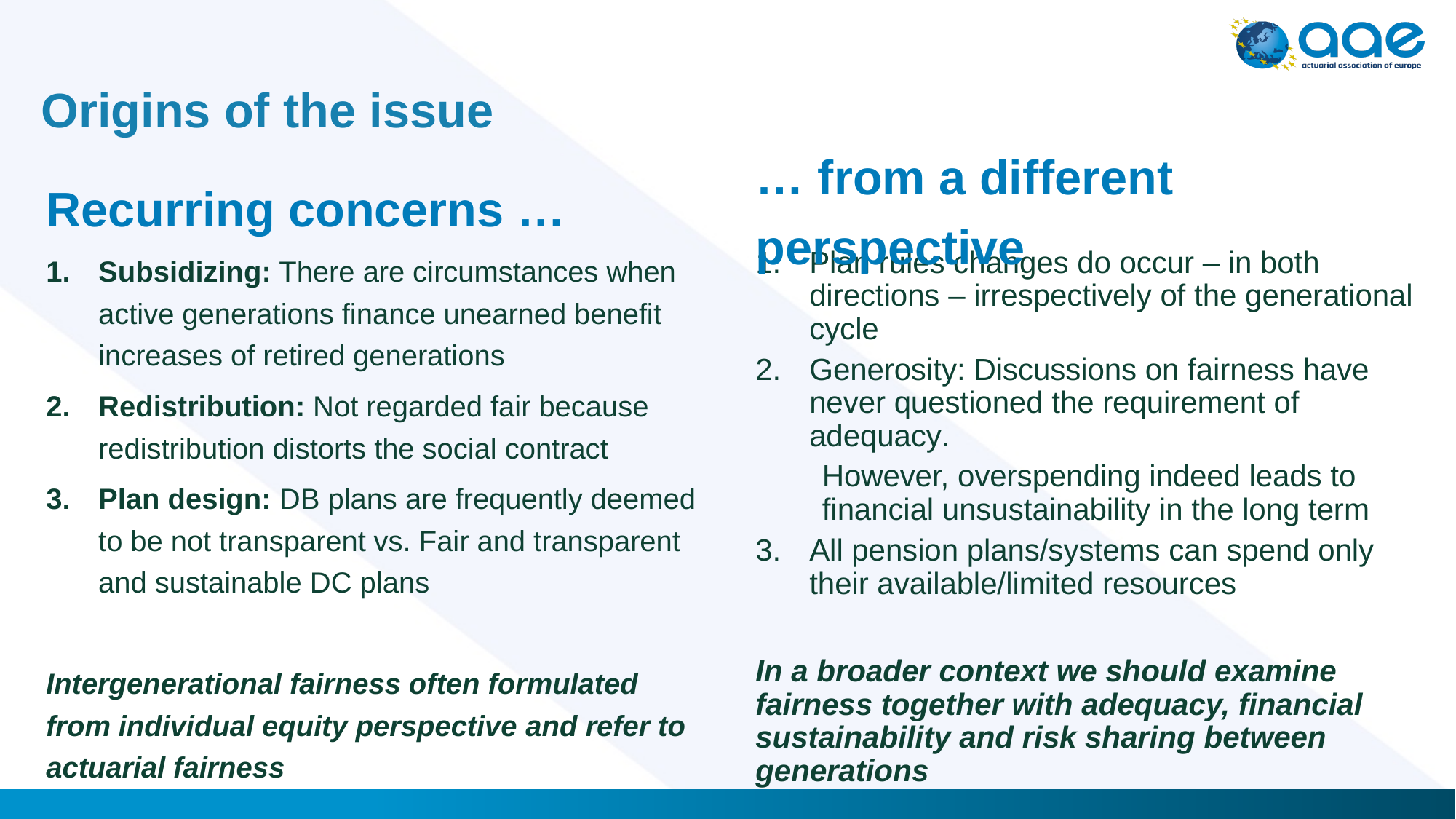

Origins of the issue
… from a different perspective
# Recurring concerns …
Subsidizing: There are circumstances when active generations finance unearned benefit increases of retired generations
Redistribution: Not regarded fair because redistribution distorts the social contract
Plan design: DB plans are frequently deemed to be not transparent vs. Fair and transparent and sustainable DC plans

Intergenerational fairness often formulated from individual equity perspective and refer to actuarial fairness
Plan rules changes do occur – in both directions – irrespectively of the generational cycle
Generosity: Discussions on fairness have never questioned the requirement of adequacy.
However, overspending indeed leads to financial unsustainability in the long term
All pension plans/systems can spend only their available/limited resources

In a broader context we should examine fairness together with adequacy, financial sustainability and risk sharing between generations